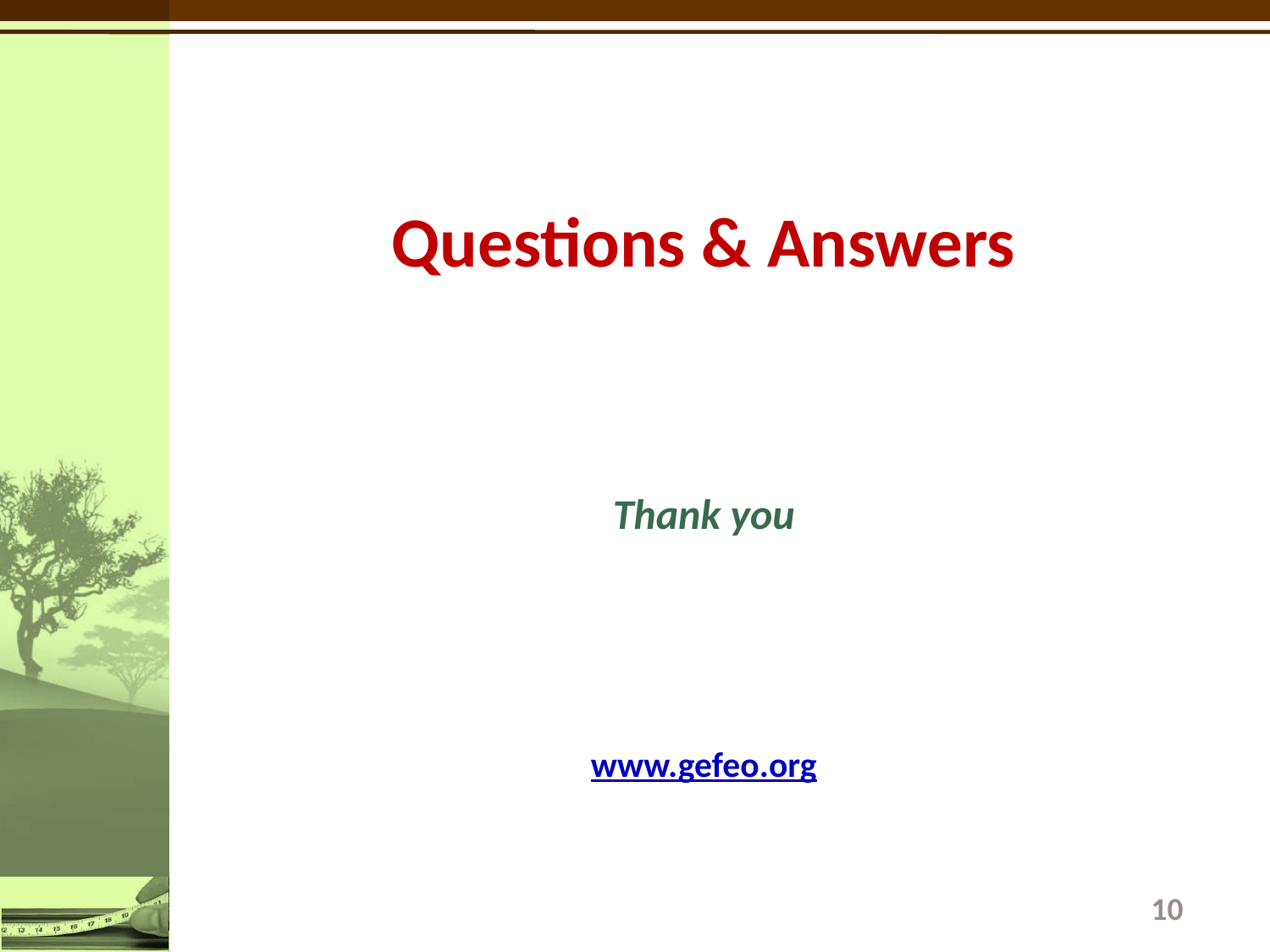

Questions & Answers

Thank you

www.gefeo.org

10